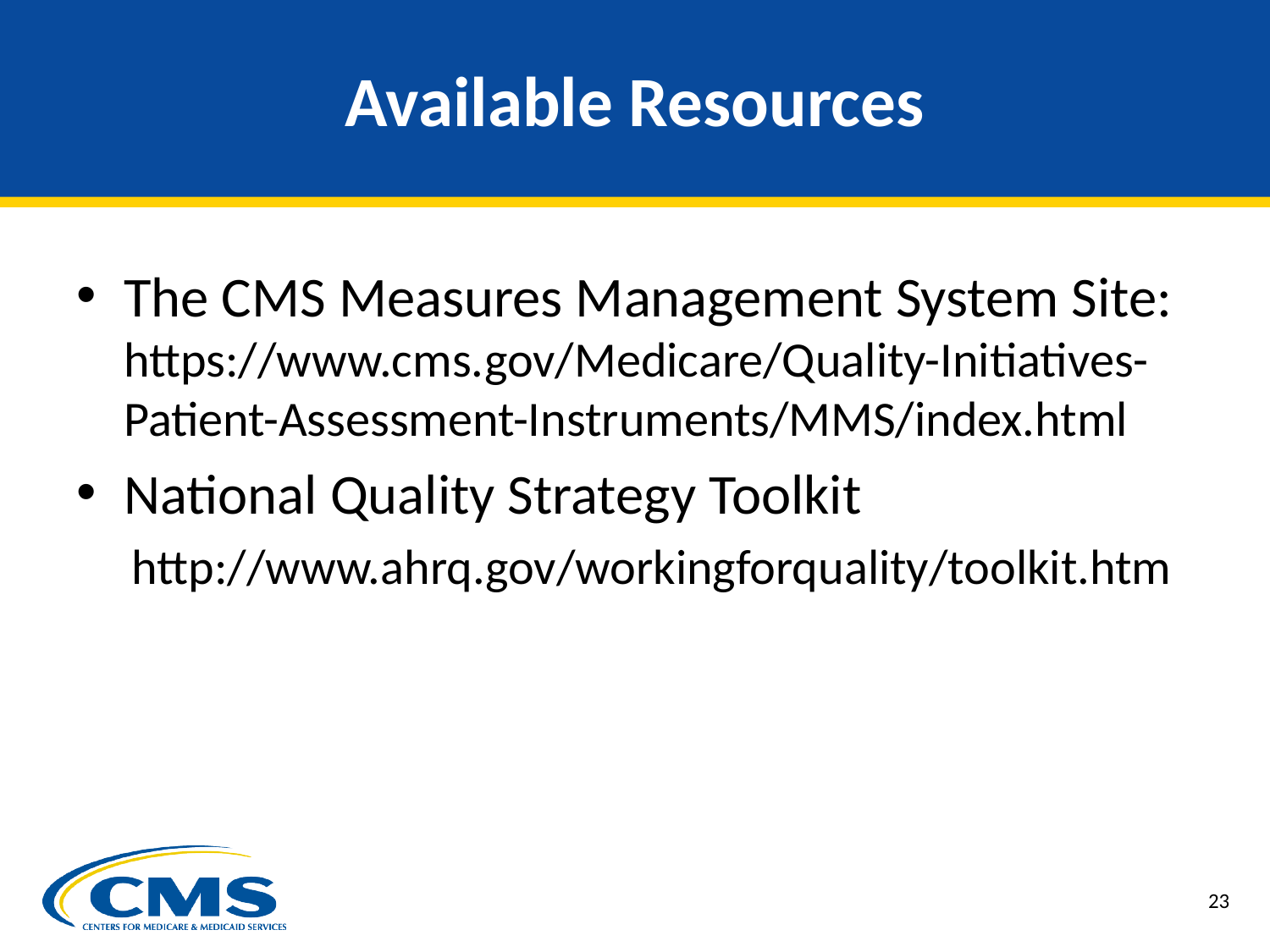

# Available Resources
The CMS Measures Management System Site: https://www.cms.gov/Medicare/Quality-Initiatives-Patient-Assessment-Instruments/MMS/index.html
National Quality Strategy Toolkit
http://www.ahrq.gov/workingforquality/toolkit.htm